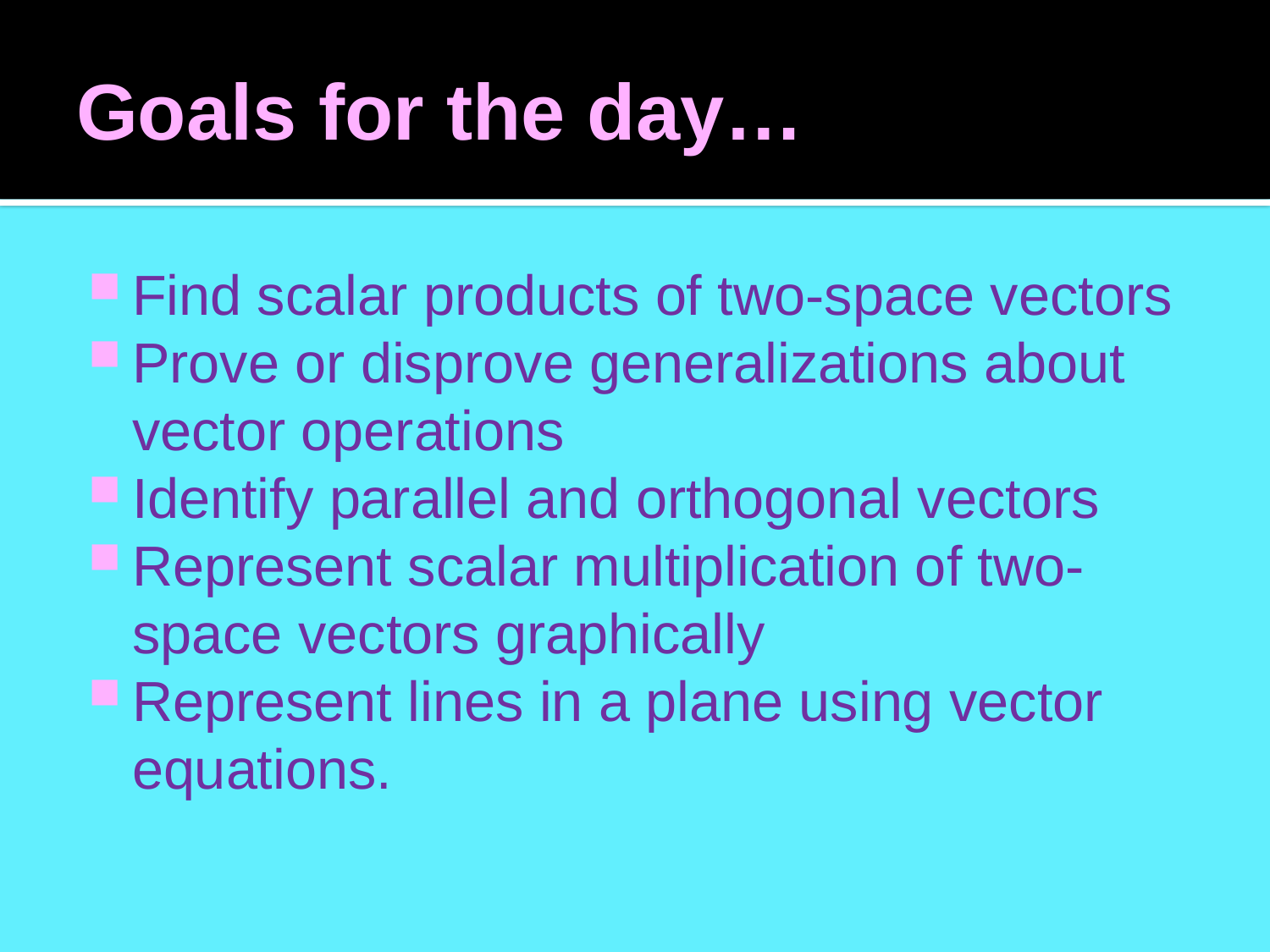

# Goals for the day…
Find scalar products of two-space vectors
Prove or disprove generalizations about vector operations
Identify parallel and orthogonal vectors
Represent scalar multiplication of two-space vectors graphically
Represent lines in a plane using vector equations.